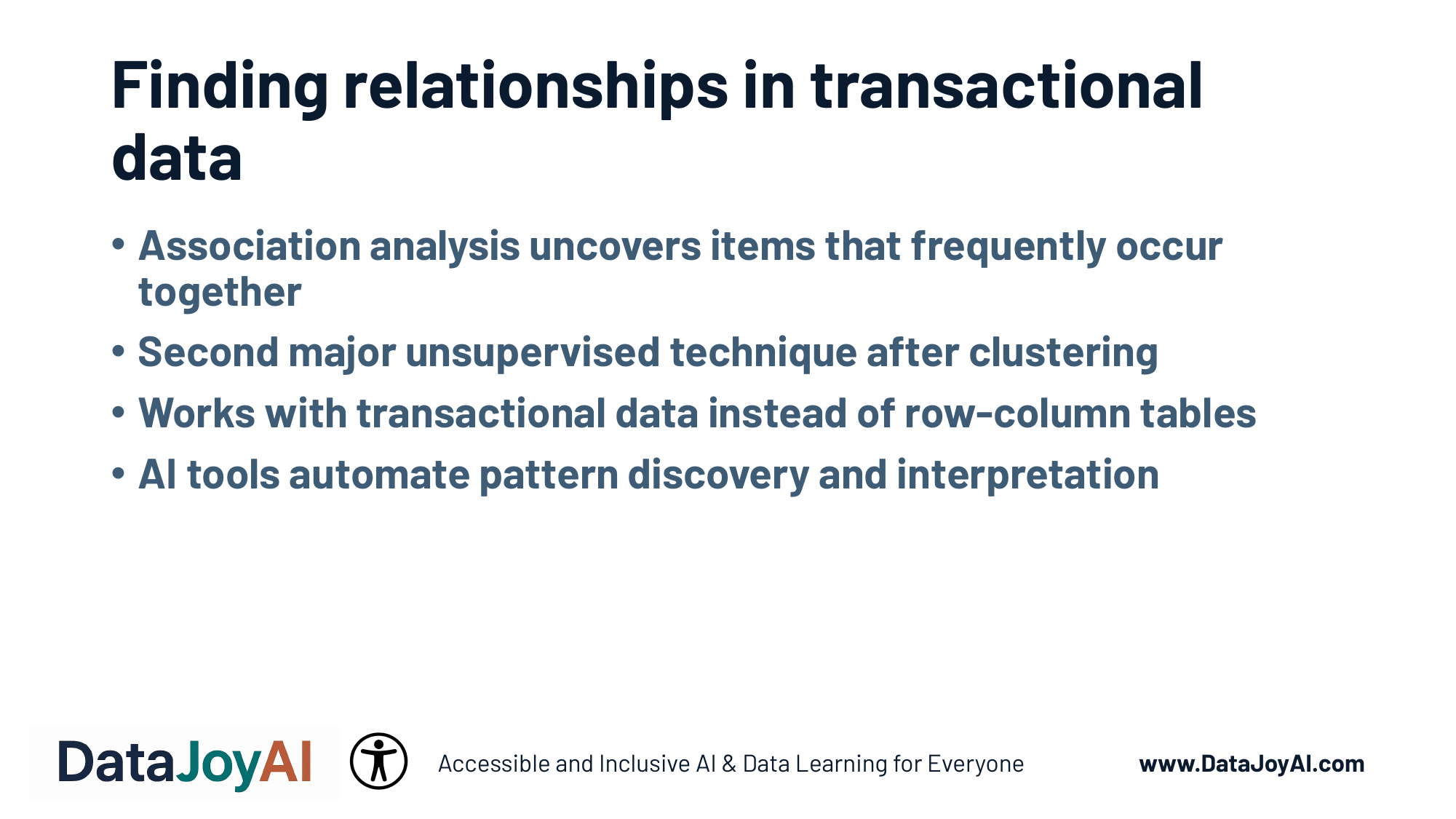

# Finding relationships in transactional data
Association analysis uncovers items that frequently occur together
Second major unsupervised technique after clustering
Works with transactional data instead of row‑column tables
AI tools automate pattern discovery and interpretation